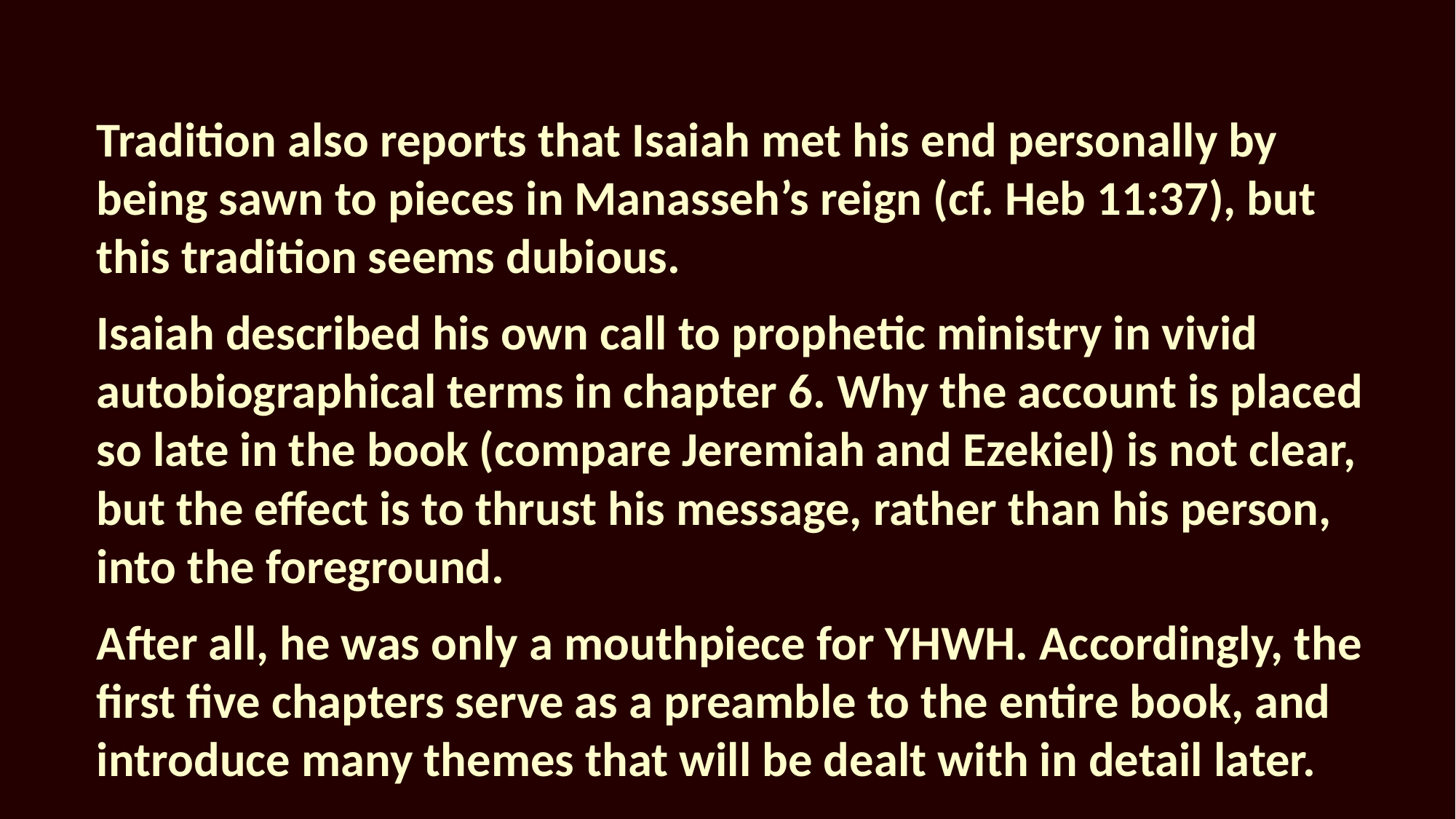

Tradition also reports that Isaiah met his end personally by being sawn to pieces in Manasseh’s reign (cf. Heb 11:37), but this tradition seems dubious.
Isaiah described his own call to prophetic ministry in vivid autobiographical terms in chapter 6. Why the account is placed so late in the book (compare Jeremiah and Ezekiel) is not clear, but the effect is to thrust his message, rather than his person, into the foreground.
After all, he was only a mouthpiece for YHWH. Accordingly, the first five chapters serve as a preamble to the entire book, and introduce many themes that will be dealt with in detail later.